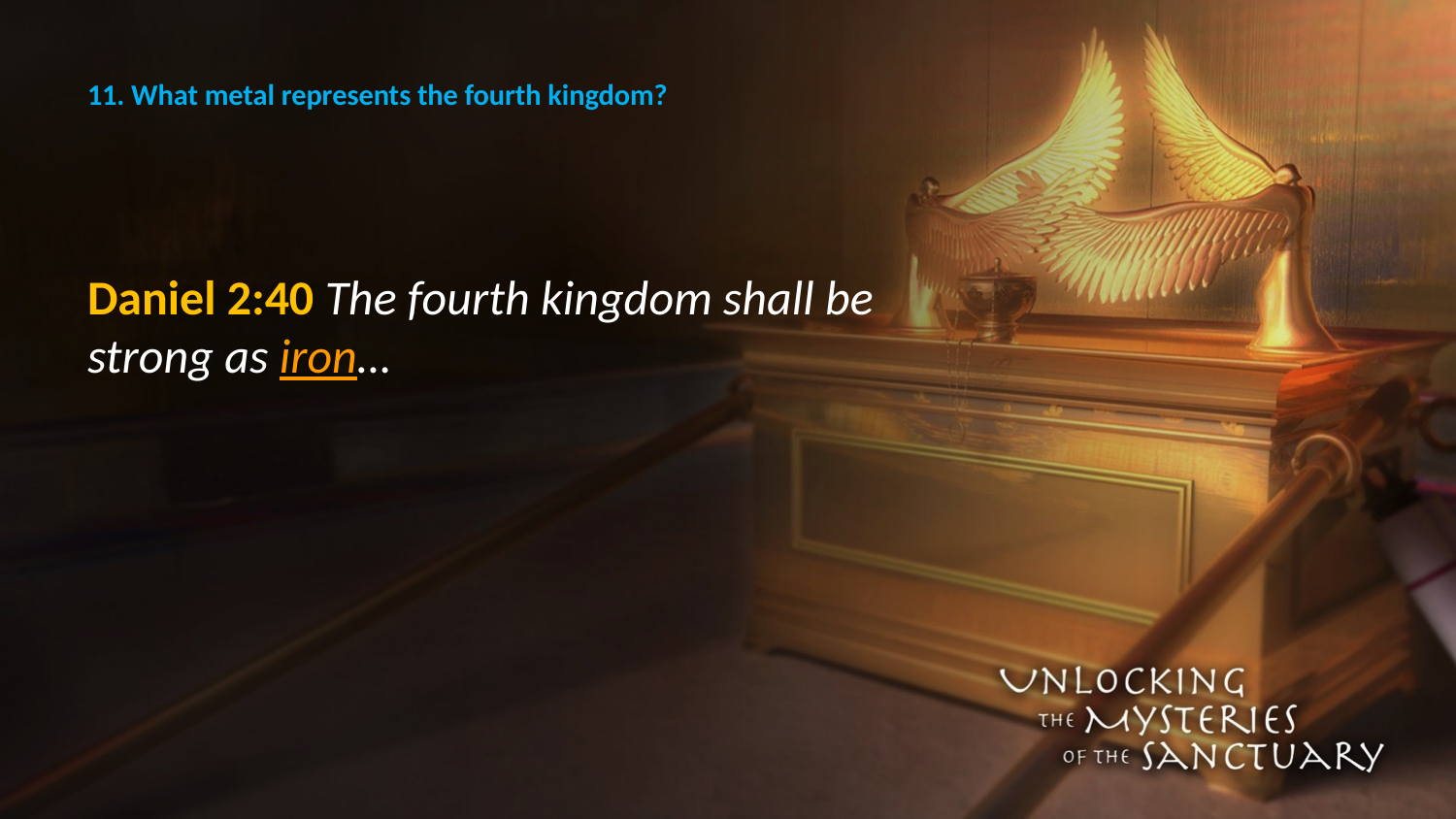

# 11. What metal represents the fourth kingdom?

Daniel 2:40 The fourth kingdom shall be strong as iron…